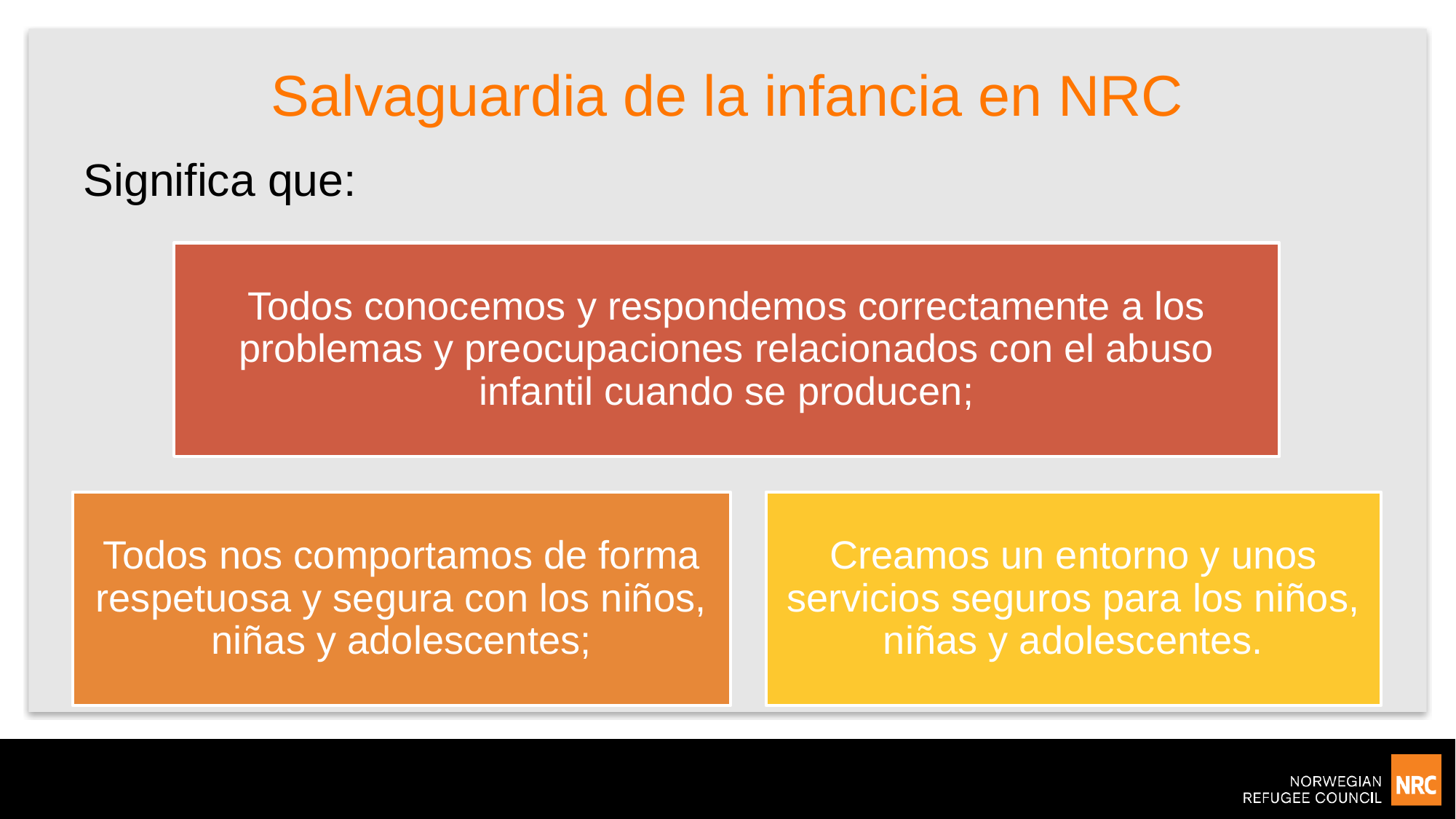

# Salvaguardia de la infancia en NRC
Significa que:
Todos conocemos y respondemos correctamente a los problemas y preocupaciones relacionados con el abuso infantil cuando se producen;
Todos nos comportamos de forma respetuosa y segura con los niños, niñas y adolescentes;
Creamos un entorno y unos servicios seguros para los niños, niñas y adolescentes.